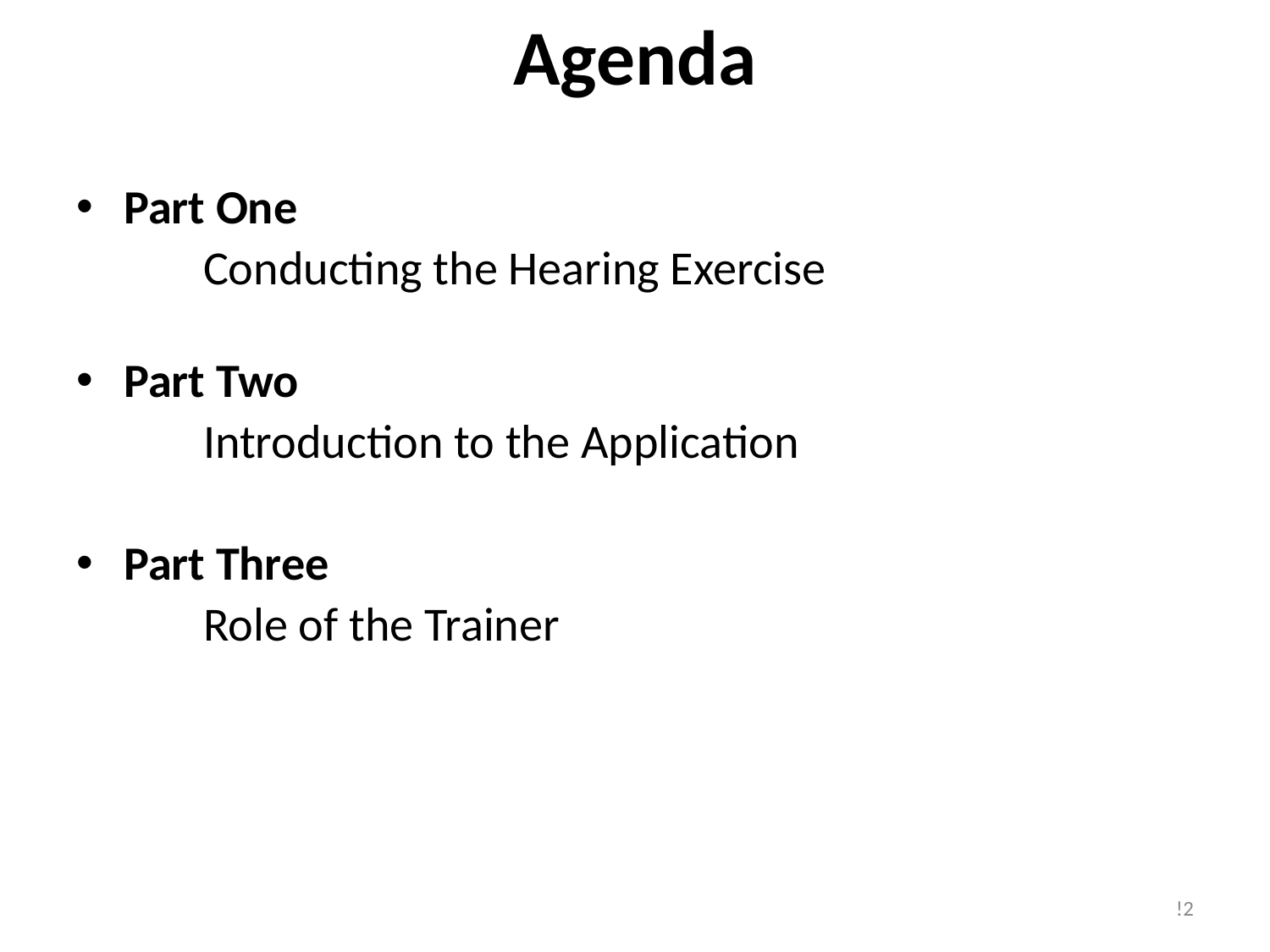

# Agenda
Part One
	Conducting the Hearing Exercise
Part Two
	Introduction to the Application

Part Three
	Role of the Trainer

!2